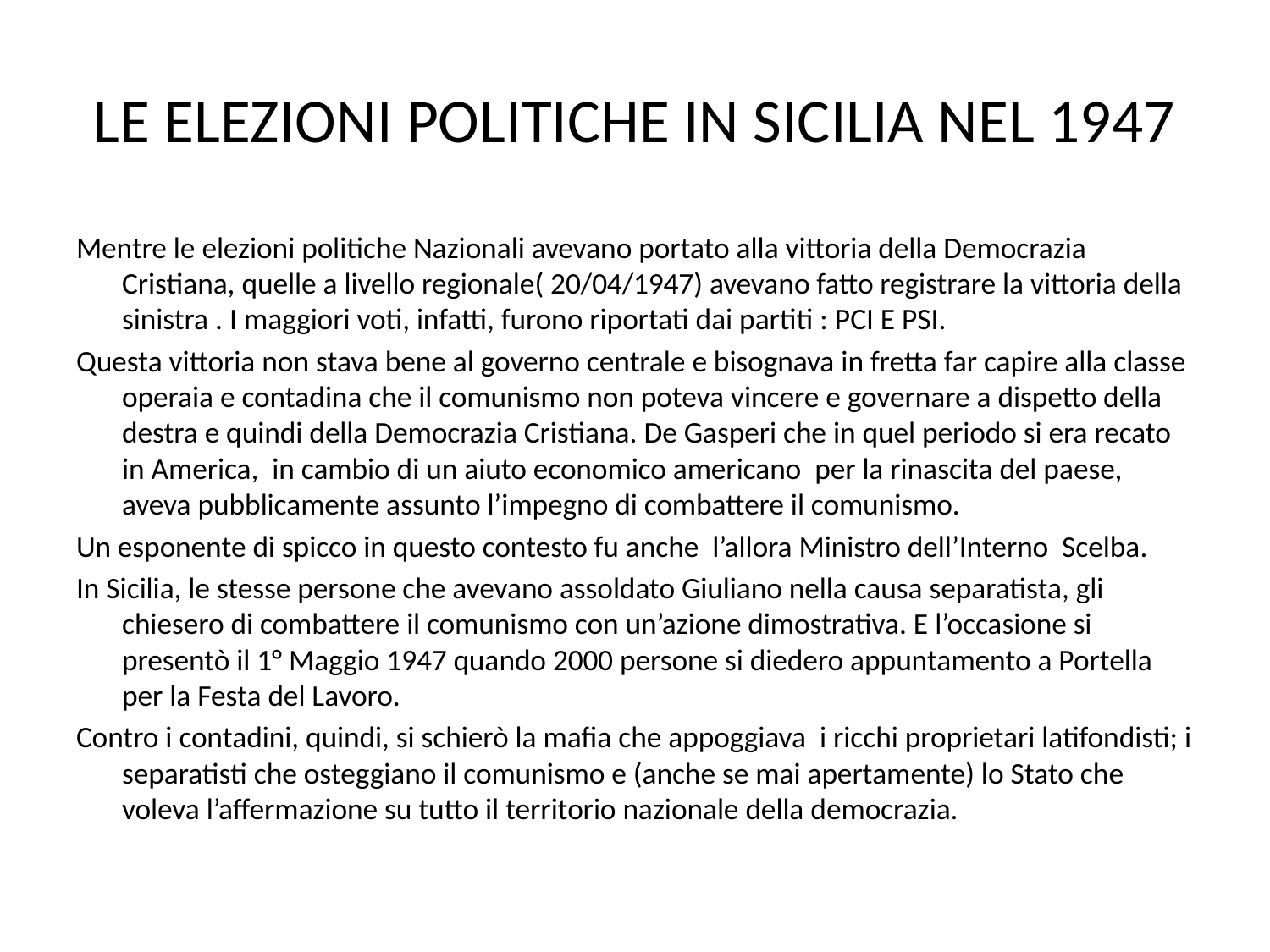

# LE ELEZIONI POLITICHE IN SICILIA NEL 1947
Mentre le elezioni politiche Nazionali avevano portato alla vittoria della Democrazia Cristiana, quelle a livello regionale( 20/04/1947) avevano fatto registrare la vittoria della sinistra . I maggiori voti, infatti, furono riportati dai partiti : PCI E PSI.
Questa vittoria non stava bene al governo centrale e bisognava in fretta far capire alla classe operaia e contadina che il comunismo non poteva vincere e governare a dispetto della destra e quindi della Democrazia Cristiana. De Gasperi che in quel periodo si era recato in America,  in cambio di un aiuto economico americano  per la rinascita del paese, aveva pubblicamente assunto l’impegno di combattere il comunismo.
Un esponente di spicco in questo contesto fu anche  l’allora Ministro dell’Interno  Scelba.
In Sicilia, le stesse persone che avevano assoldato Giuliano nella causa separatista, gli chiesero di combattere il comunismo con un’azione dimostrativa. E l’occasione si presentò il 1° Maggio 1947 quando 2000 persone si diedero appuntamento a Portella per la Festa del Lavoro.
Contro i contadini, quindi, si schierò la mafia che appoggiava  i ricchi proprietari latifondisti; i separatisti che osteggiano il comunismo e (anche se mai apertamente) lo Stato che voleva l’affermazione su tutto il territorio nazionale della democrazia.